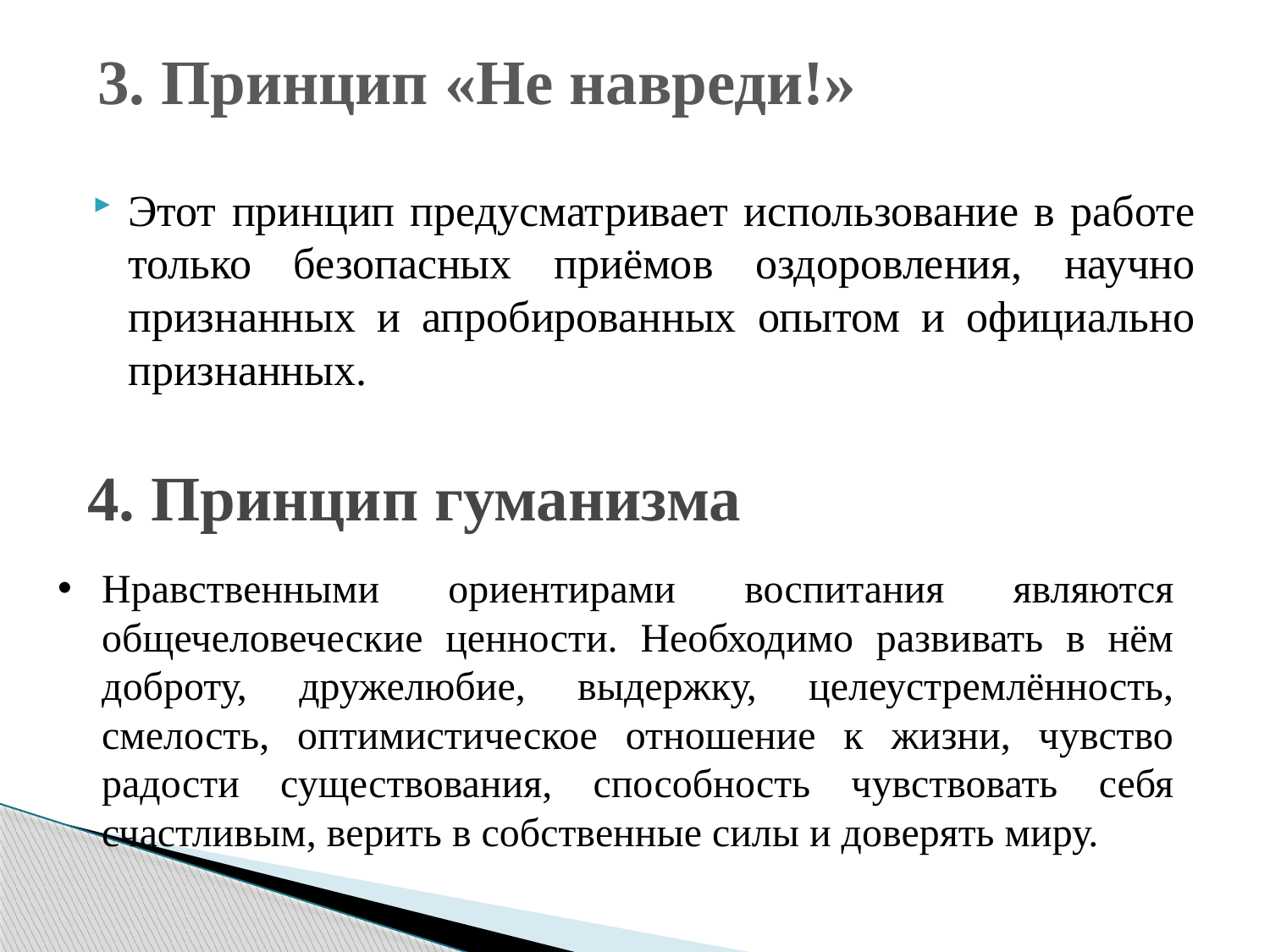

3. Принцип «Не навреди!»
Этот принцип предусматривает использование в работе только безопасных приёмов оздоровления, научно признанных и апробированных опытом и официально признанных.

# 4. Принцип гуманизма
Нравственными ориентирами воспитания являются общечеловеческие ценности. Необходимо развивать в нём доброту, дружелюбие, выдержку, целеустремлённость, смелость, оптимистическое отношение к жизни, чувство радости существования, способность чувствовать себя счастливым, верить в собственные силы и доверять миру.